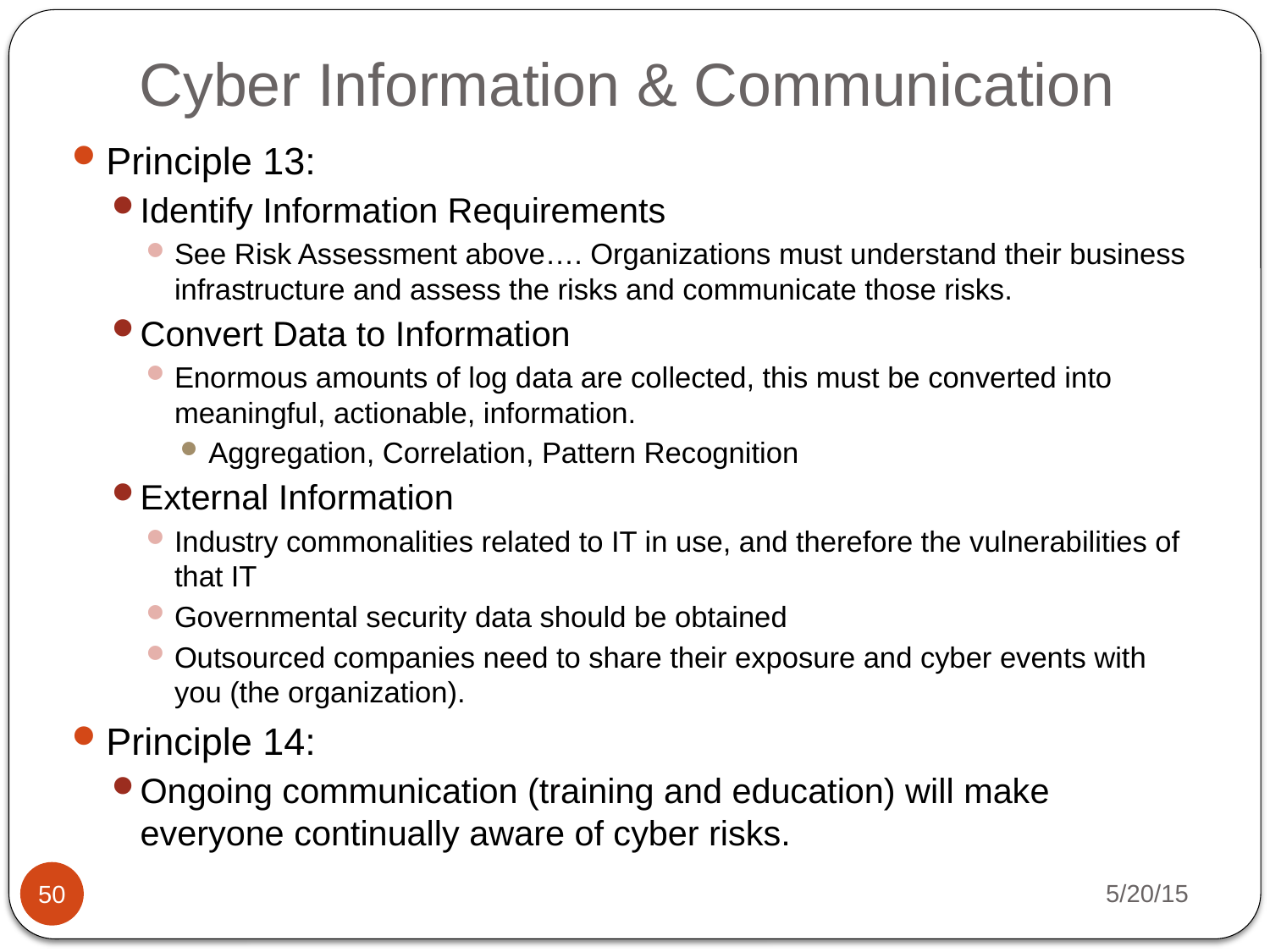

# Cyber Information & Communication
Principle 13:
Identify Information Requirements
See Risk Assessment above…. Organizations must understand their business infrastructure and assess the risks and communicate those risks.
Convert Data to Information
Enormous amounts of log data are collected, this must be converted into meaningful, actionable, information.
Aggregation, Correlation, Pattern Recognition
External Information
Industry commonalities related to IT in use, and therefore the vulnerabilities of that IT
Governmental security data should be obtained
Outsourced companies need to share their exposure and cyber events with you (the organization).
Principle 14:
Ongoing communication (training and education) will make everyone continually aware of cyber risks.
5/20/15
50